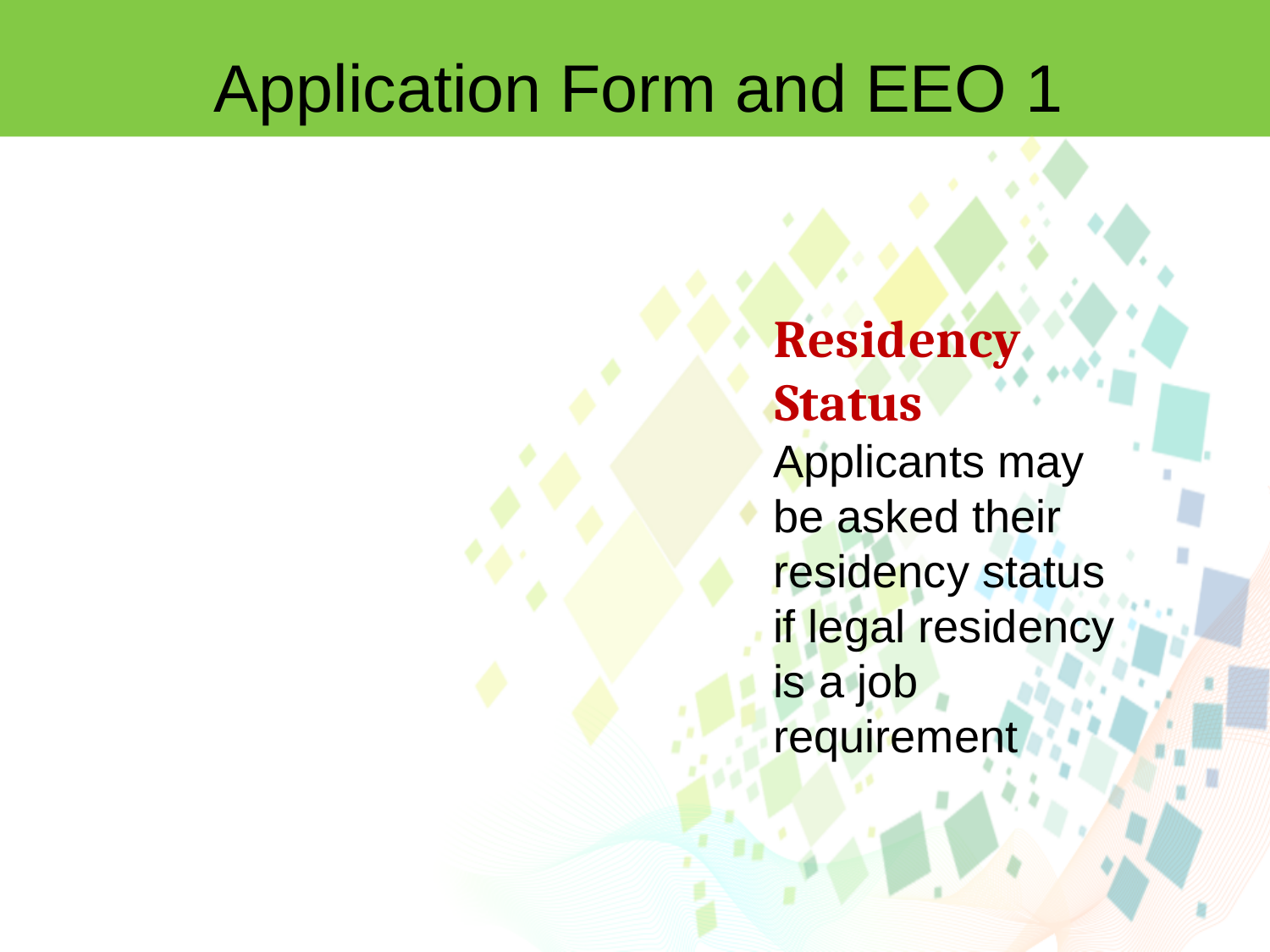

Application Form and EEO 1
Residency Status
Applicants may be asked their residency status if legal residency is a job requirement